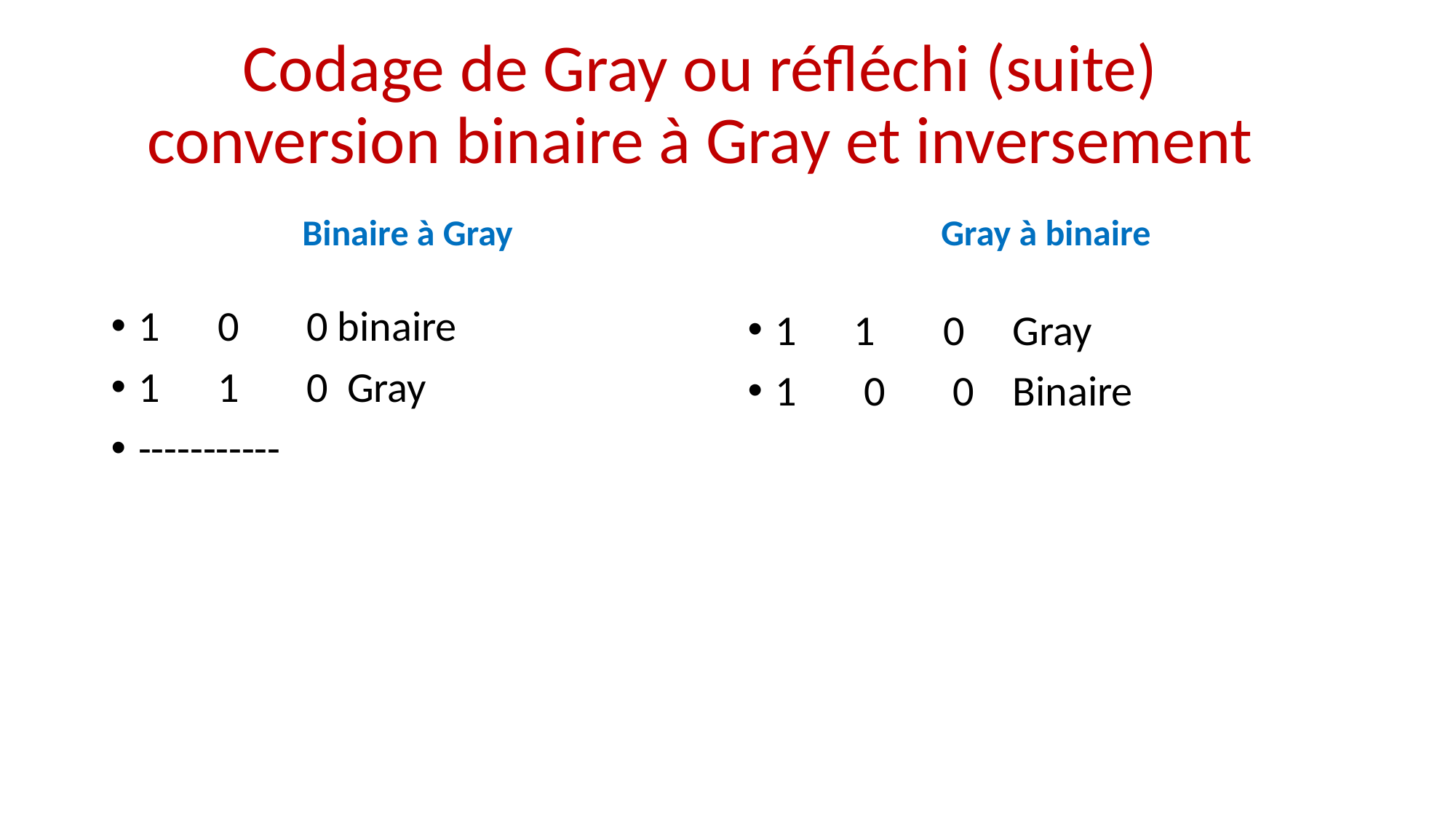

# Codage de Gray ou réfléchi (suite) conversion binaire à Gray et inversement
Binaire à Gray
Gray à binaire
1      0       0 binaire
1      1       0  Gray
-----------

1      1       0     Gray
1       0       0    Binaire